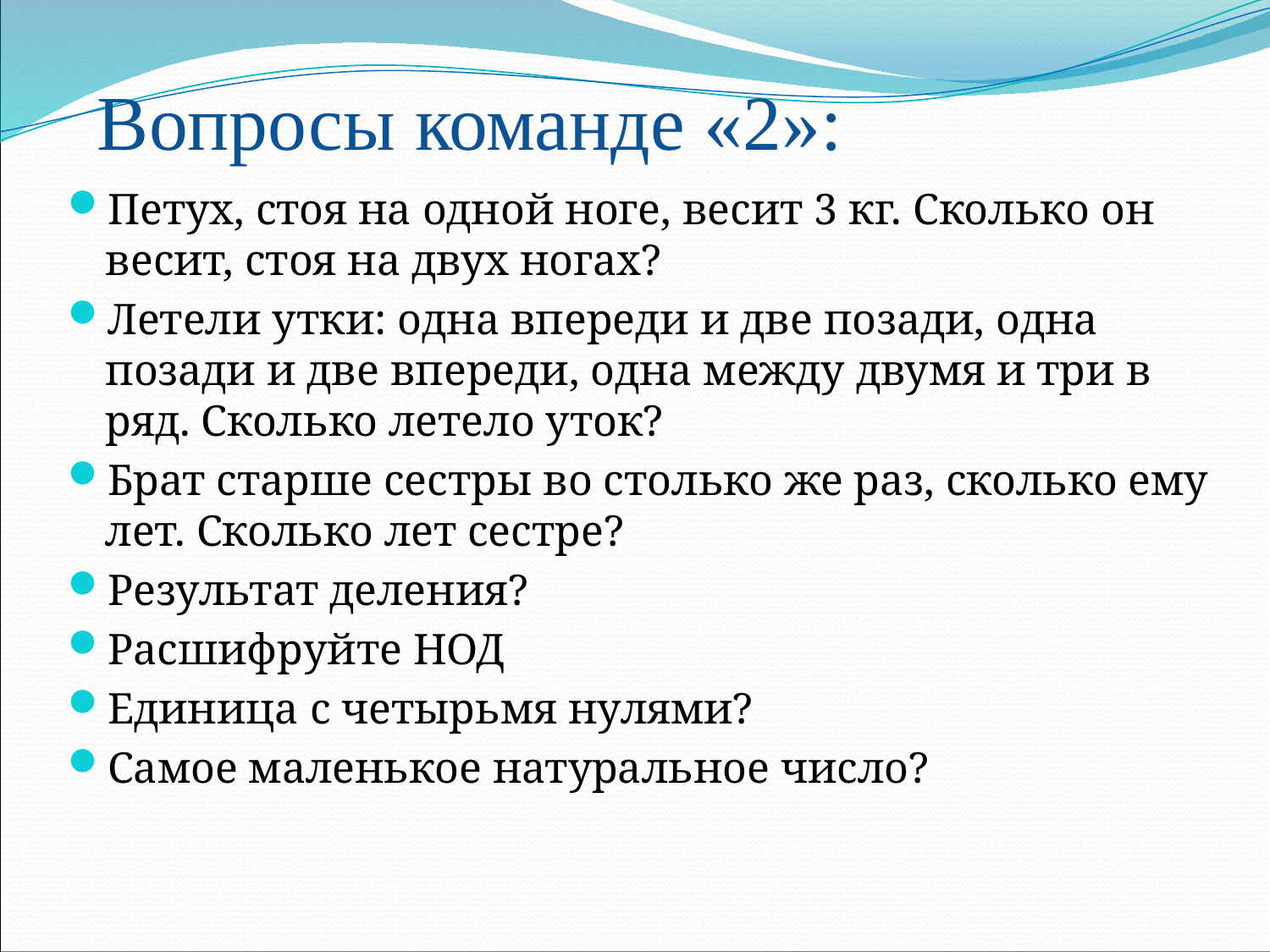

Вопросы команде «2»:
#
Петух, стоя на одной ноге, весит 3 кг. Сколько он весит, стоя на двух ногах?
Летели утки: одна впереди и две позади, одна позади и две впереди, одна между двумя и три в ряд. Сколько летело уток?
Брат старше сестры во столько же раз, сколько ему лет. Сколько лет сестре?
Результат деления?
Расшифруйте НОД
Единица с четырьмя нулями?
Самое маленькое натуральное число?